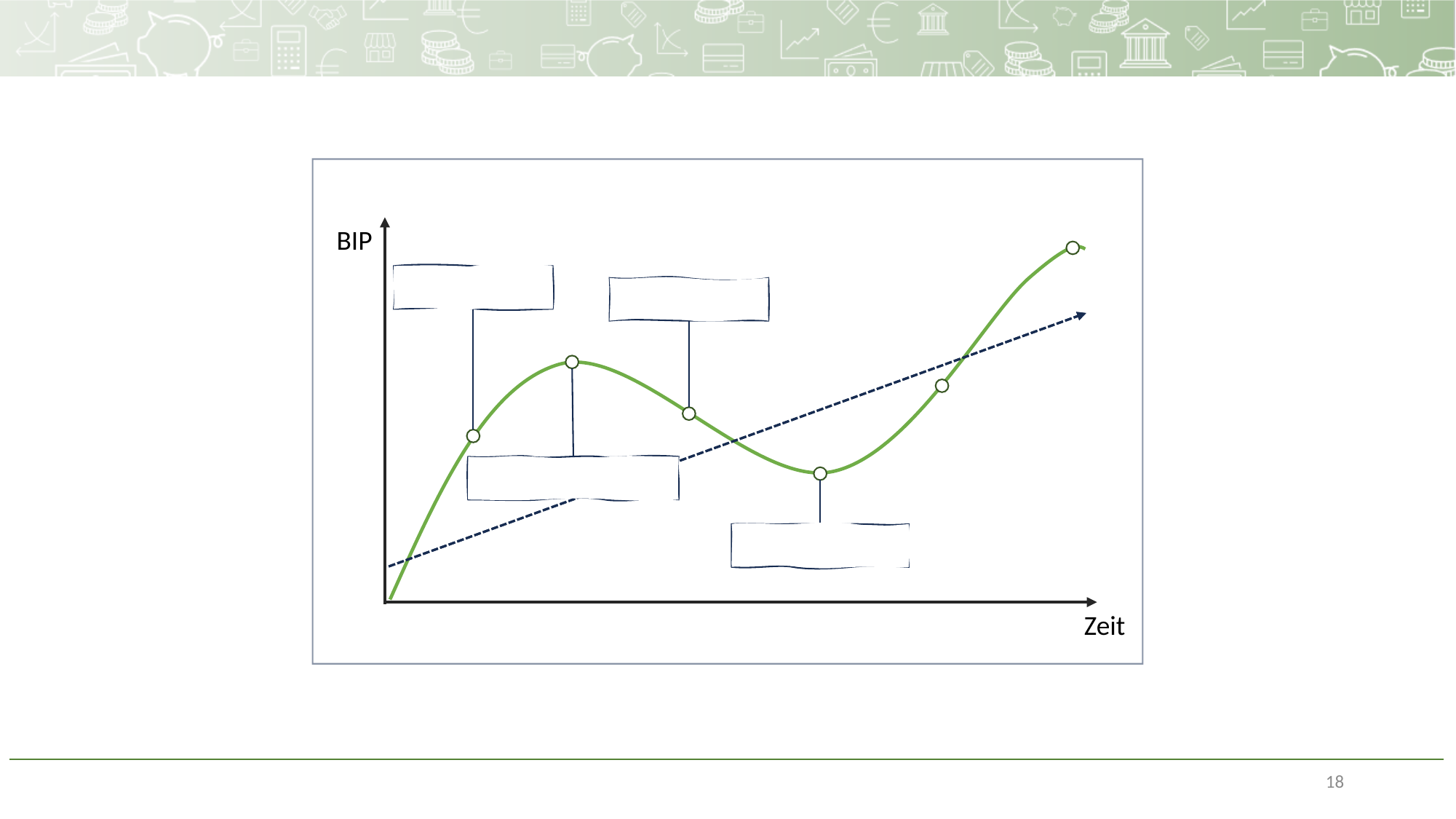

BIP

Aufschwung
Aufschwung
Abschwung

Hochkonjunktur

Tiefphase
Zeit
18